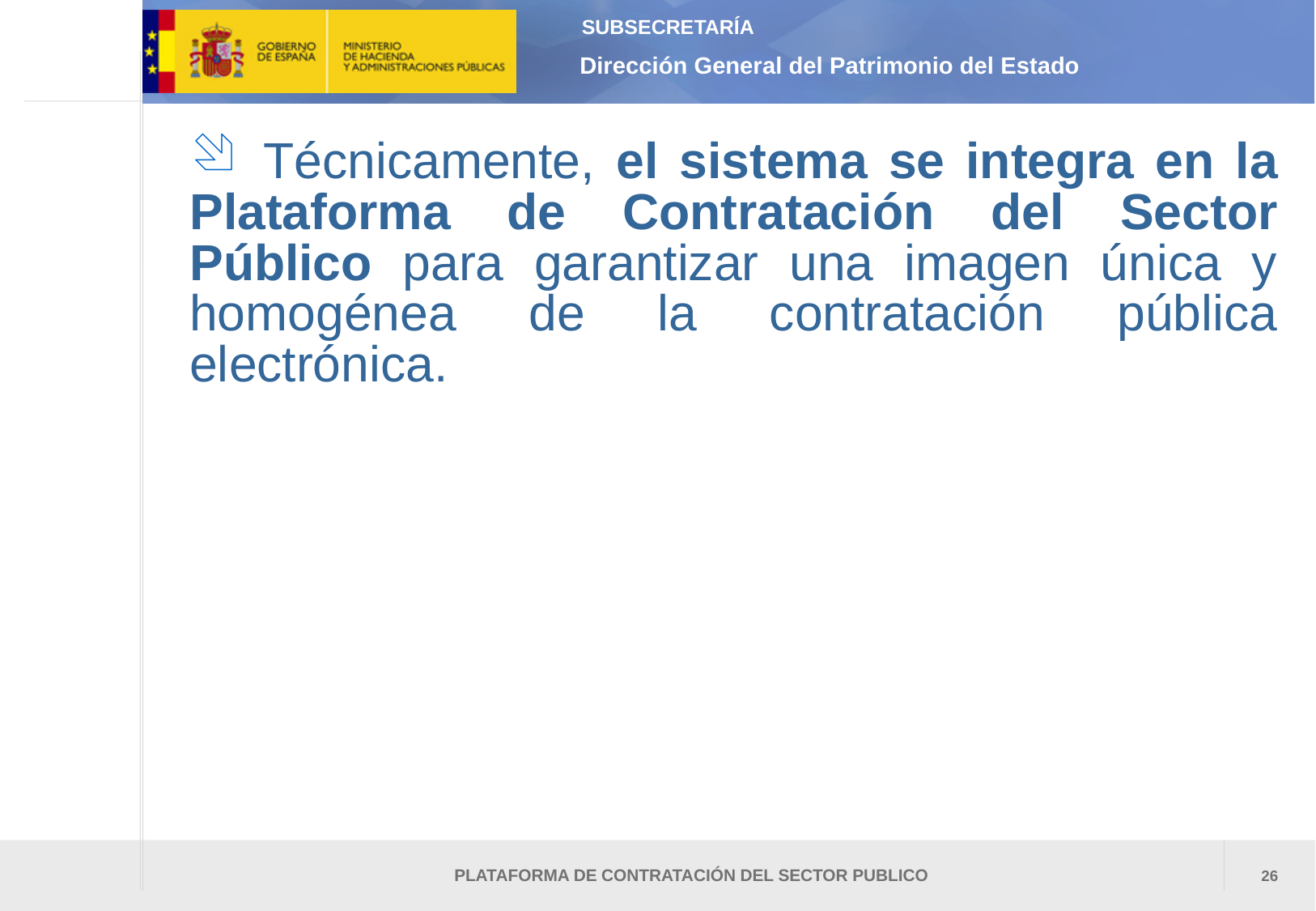

Técnicamente, el sistema se integra en la Plataforma de Contratación del Sector Público para garantizar una imagen única y homogénea de la contratación pública electrónica.